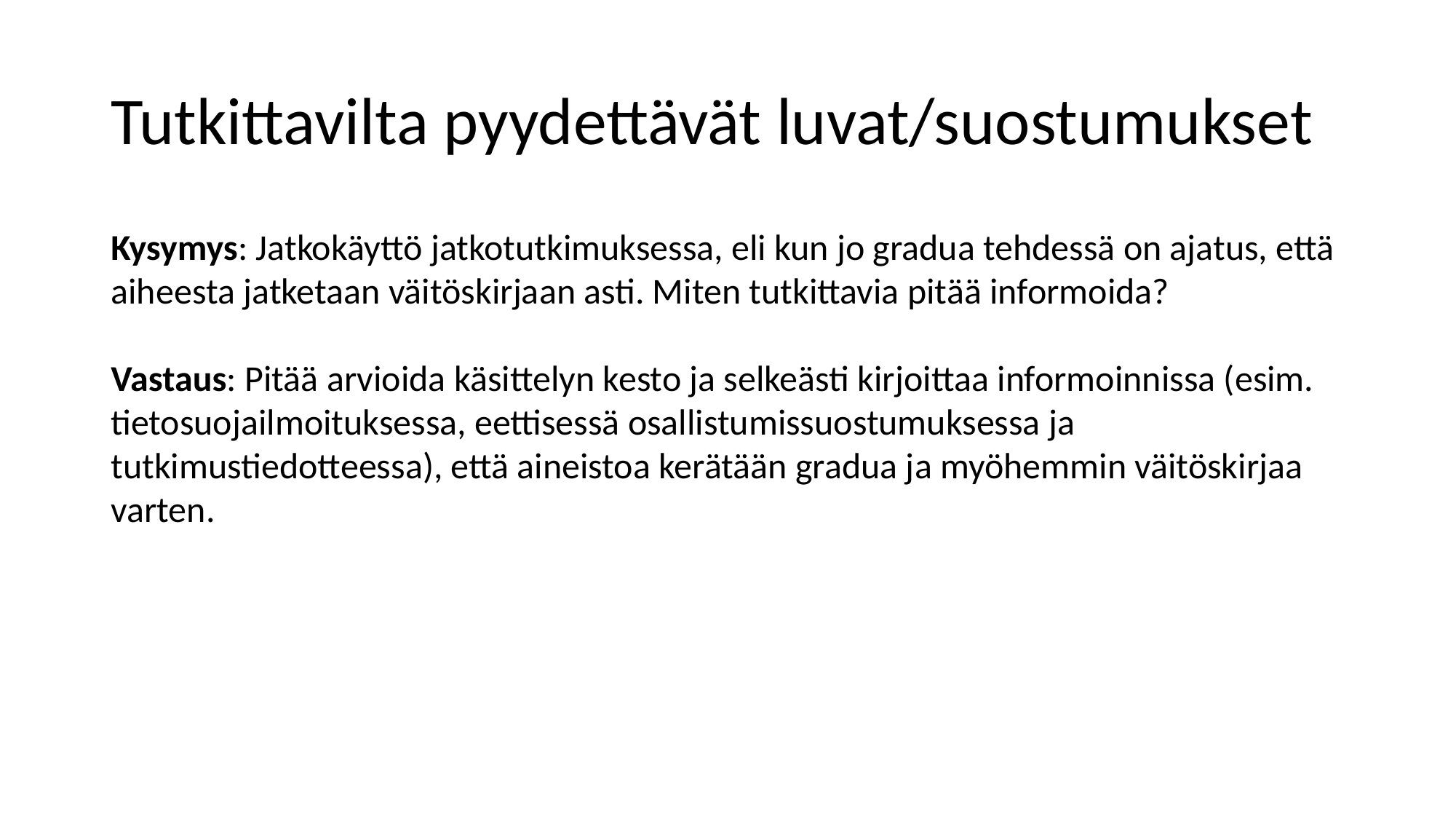

# Tutkittavilta pyydettävät luvat/suostumukset
Kysymys: Jatkokäyttö jatkotutkimuksessa, eli kun jo gradua tehdessä on ajatus, että aiheesta jatketaan väitöskirjaan asti. Miten tutkittavia pitää informoida?

Vastaus: Pitää arvioida käsittelyn kesto ja selkeästi kirjoittaa informoinnissa (esim. tietosuojailmoituksessa, eettisessä osallistumissuostumuksessa ja tutkimustiedotteessa), että aineistoa kerätään gradua ja myöhemmin väitöskirjaa varten.